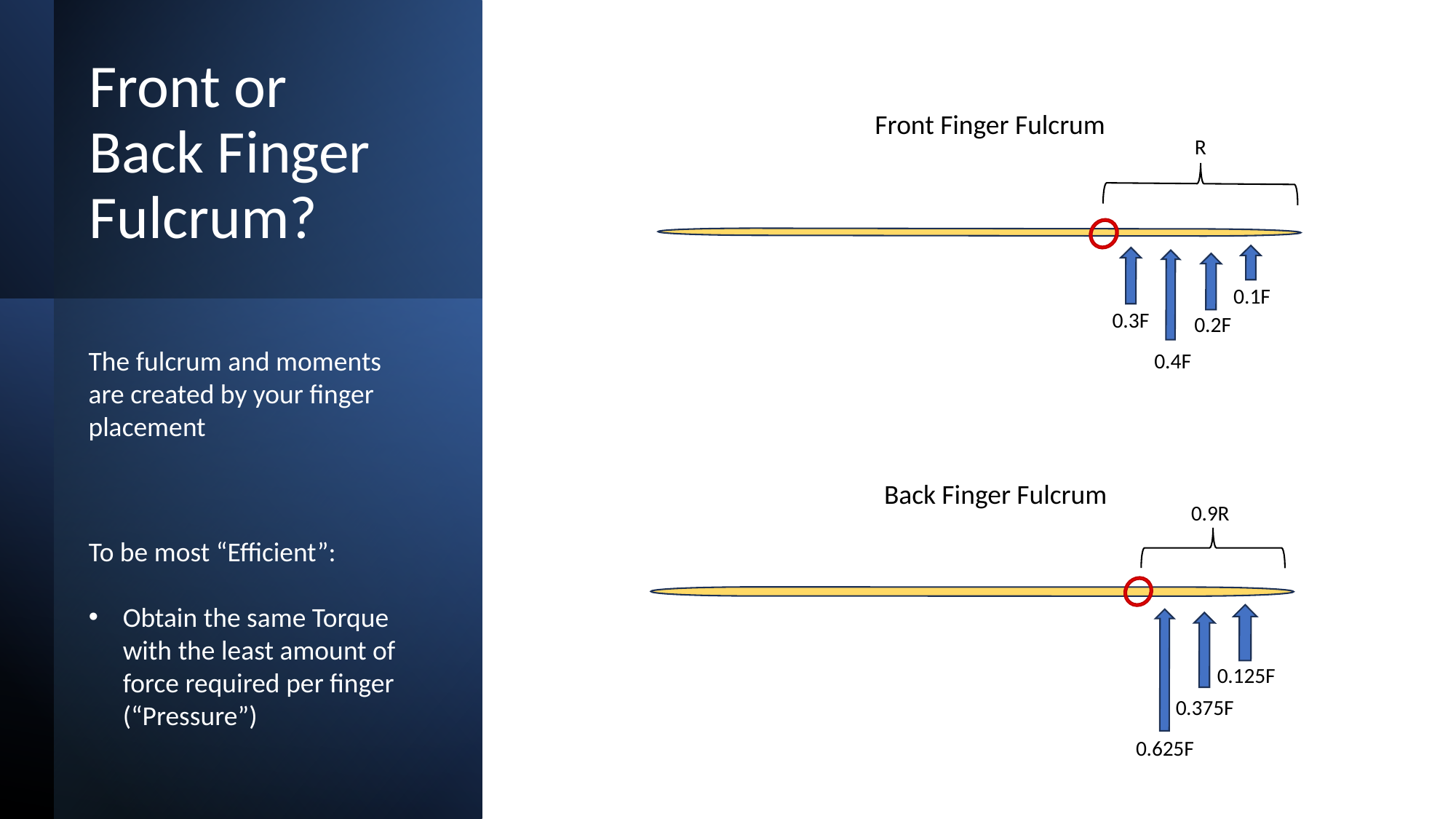

R
0.3F
0.2F
0.4F
0.1F
# Front or Back Finger Fulcrum?
Front Finger Fulcrum

0.9R
0.375F
0.125F
0.625F

The fulcrum and moments are created by your finger placement

Back Finger Fulcrum
To be most “Efficient”:

Obtain the same Torque with the least amount of force required per finger (“Pressure”)